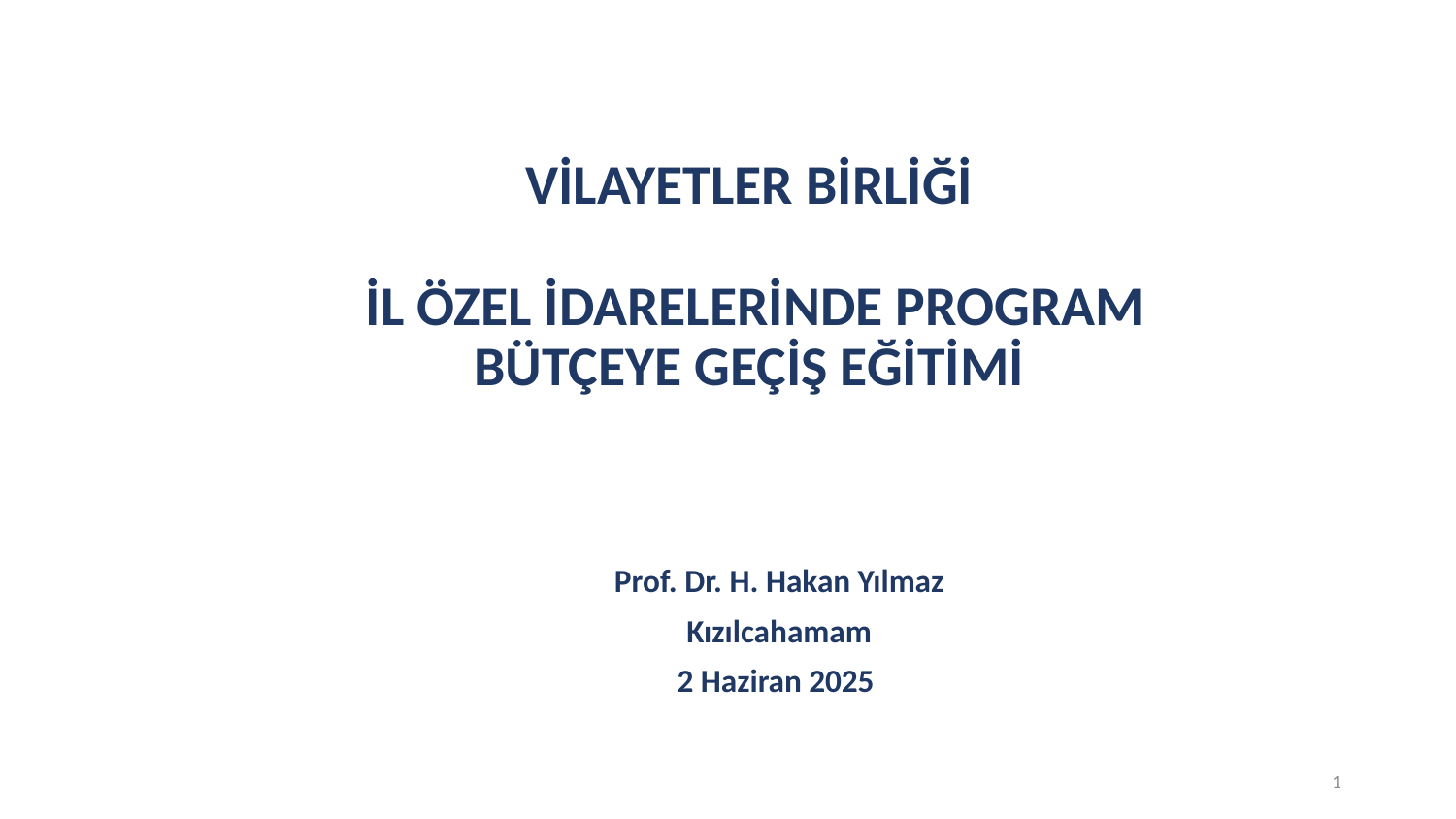

# VİLAYETLER BİRLİĞİ İL ÖZEL İDARELERİNDE PROGRAM BÜTÇEYE GEÇİŞ EĞİTİMİ
Prof. Dr. H. Hakan Yılmaz
Kızılcahamam
2 Haziran 2025

1